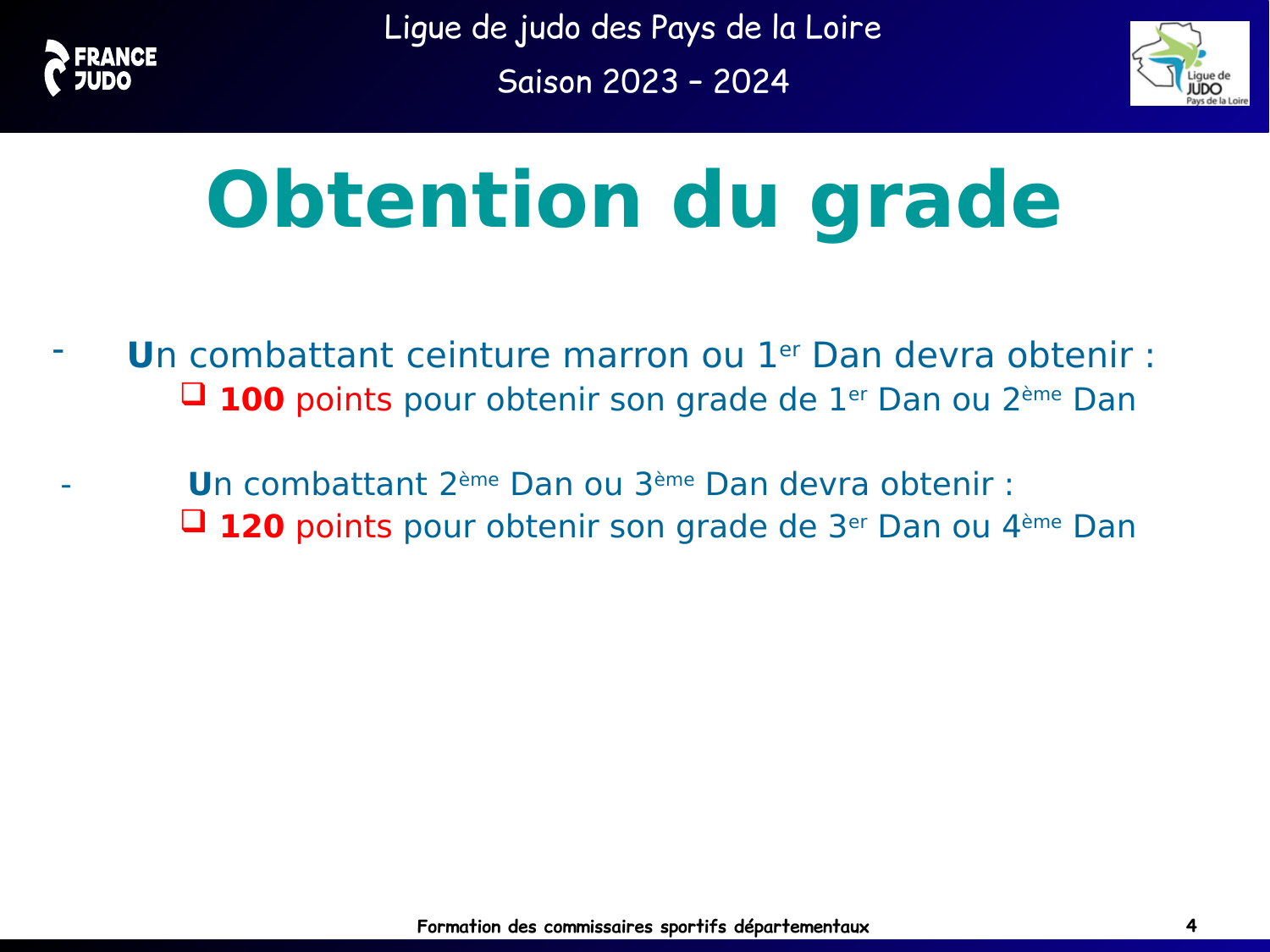

Obtention du grade
Un combattant ceinture marron ou 1er Dan devra obtenir :
100 points pour obtenir son grade de 1er Dan ou 2ème Dan

-	Un combattant 2ème Dan ou 3ème Dan devra obtenir :
120 points pour obtenir son grade de 3er Dan ou 4ème Dan